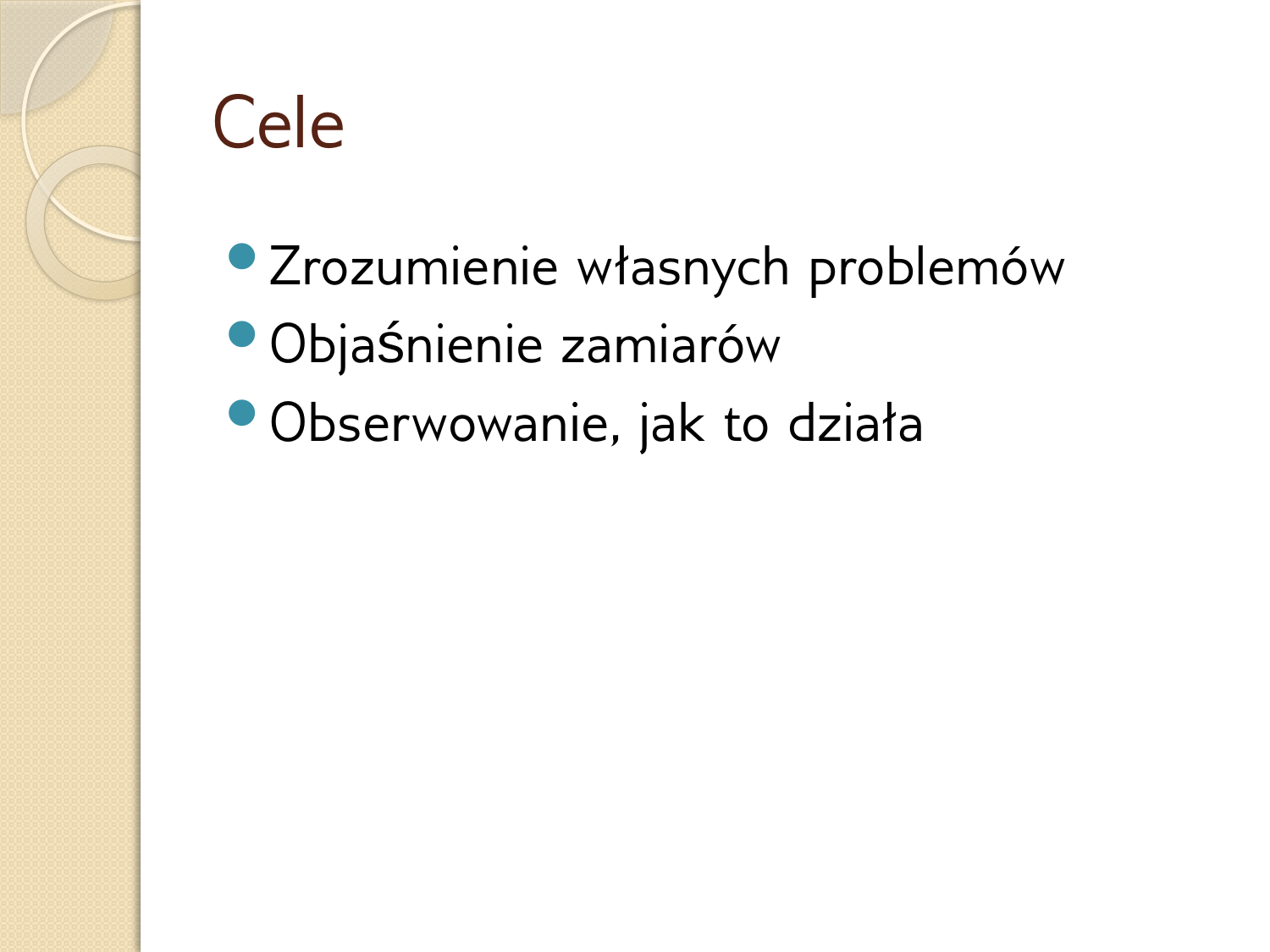

# Cele
Zrozumienie własnych problemów
Objaśnienie zamiarów
Obserwowanie, jak to działa